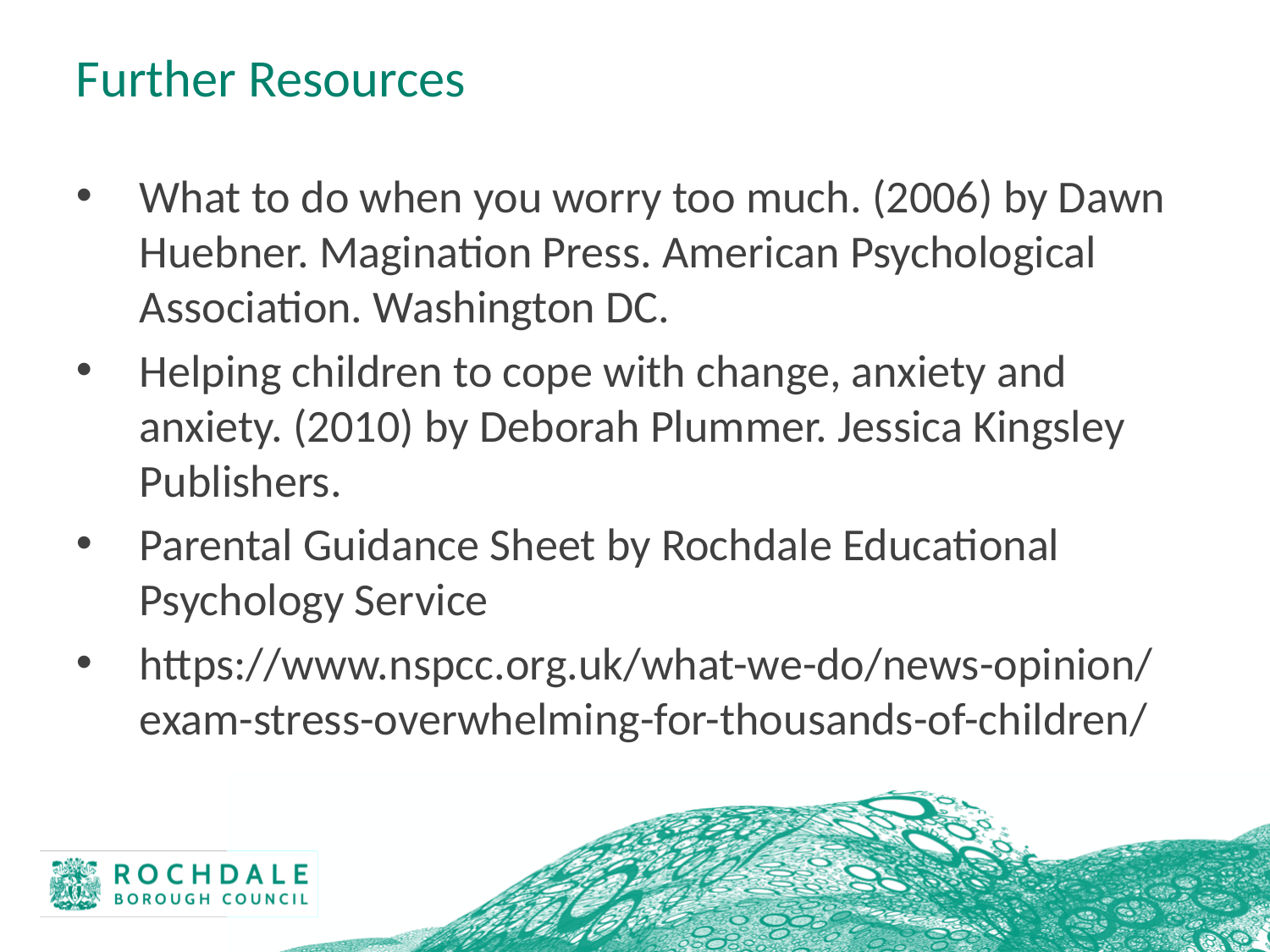

# Further Resources
What to do when you worry too much. (2006) by Dawn Huebner. Magination Press. American Psychological Association. Washington DC.
Helping children to cope with change, anxiety and anxiety. (2010) by Deborah Plummer. Jessica Kingsley Publishers.
Parental Guidance Sheet by Rochdale Educational Psychology Service
https://www.nspcc.org.uk/what-we-do/news-opinion/exam-stress-overwhelming-for-thousands-of-children/